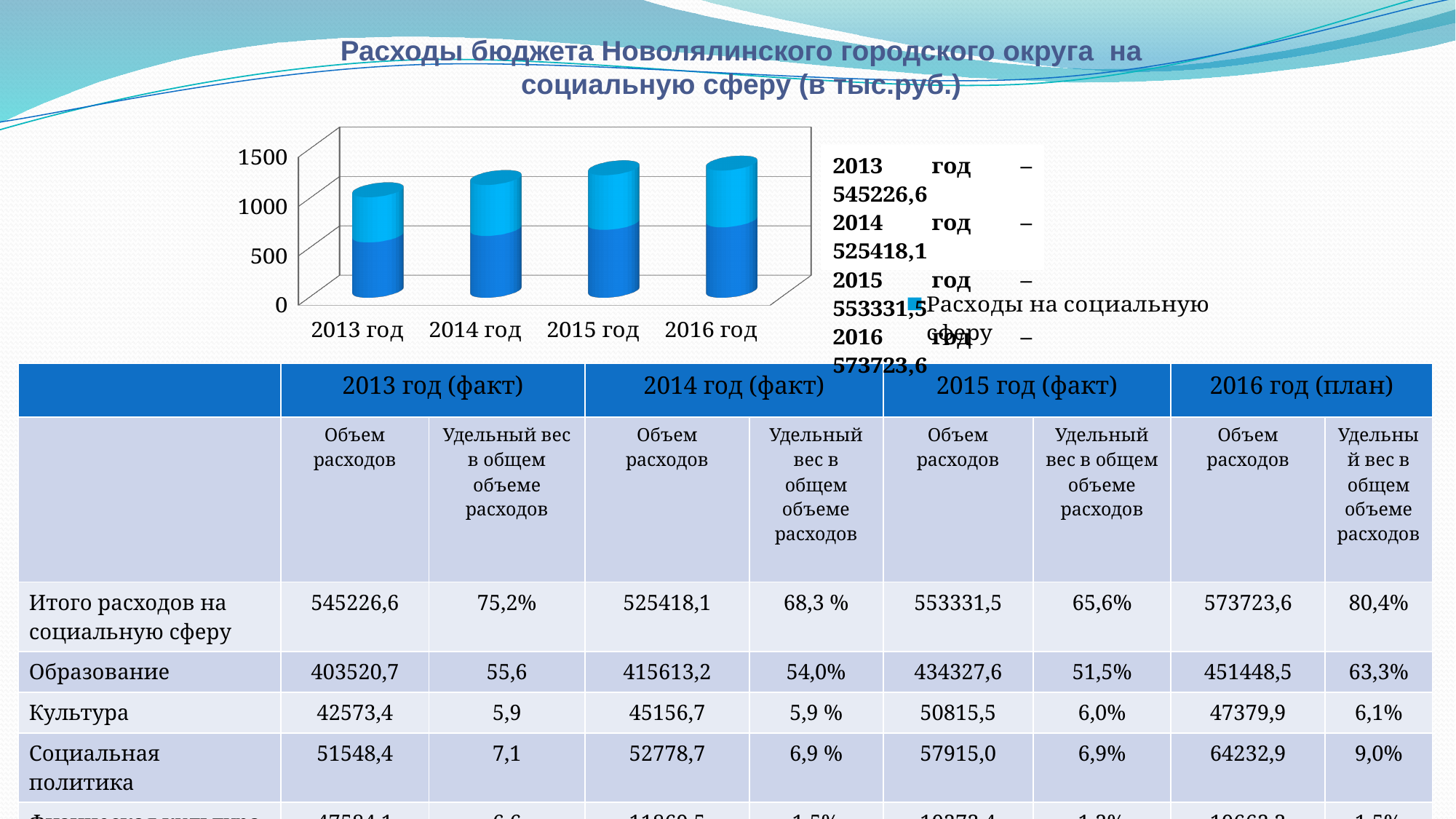

# Расходы бюджета Новолялинского городского округа  на социальную сферу (в тыс.руб.)

[unsupported chart]

|  | 2013 год (факт) |  | 2014 год (факт) |  | 2015 год (факт) |  | 2016 год (план) |  |
| --- | --- | --- | --- | --- | --- | --- | --- | --- |
|  | Объем расходов | Удельный вес в общем объеме расходов | Объем расходов | Удельный вес в общем объеме расходов | Объем расходов | Удельный вес в общем объеме расходов | Объем расходов | Удельный вес в общем объеме расходов |
| Итого расходов на социальную сферу | 545226,6 | 75,2% | 525418,1 | 68,3 % | 553331,5 | 65,6% | 573723,6 | 80,4% |
| Образование | 403520,7 | 55,6 | 415613,2 | 54,0% | 434327,6 | 51,5% | 451448,5 | 63,3% |
| Культура | 42573,4 | 5,9 | 45156,7 | 5,9 % | 50815,5 | 6,0% | 47379,9 | 6,1% |
| Социальная политика | 51548,4 | 7,1 | 52778,7 | 6,9 % | 57915,0 | 6,9% | 64232,9 | 9,0% |
| Физическая культура | 47584,1 | 6,6 | 11869,5 | 1,5% | 10273,4 | 1,2% | 10662,3 | 1,5% |